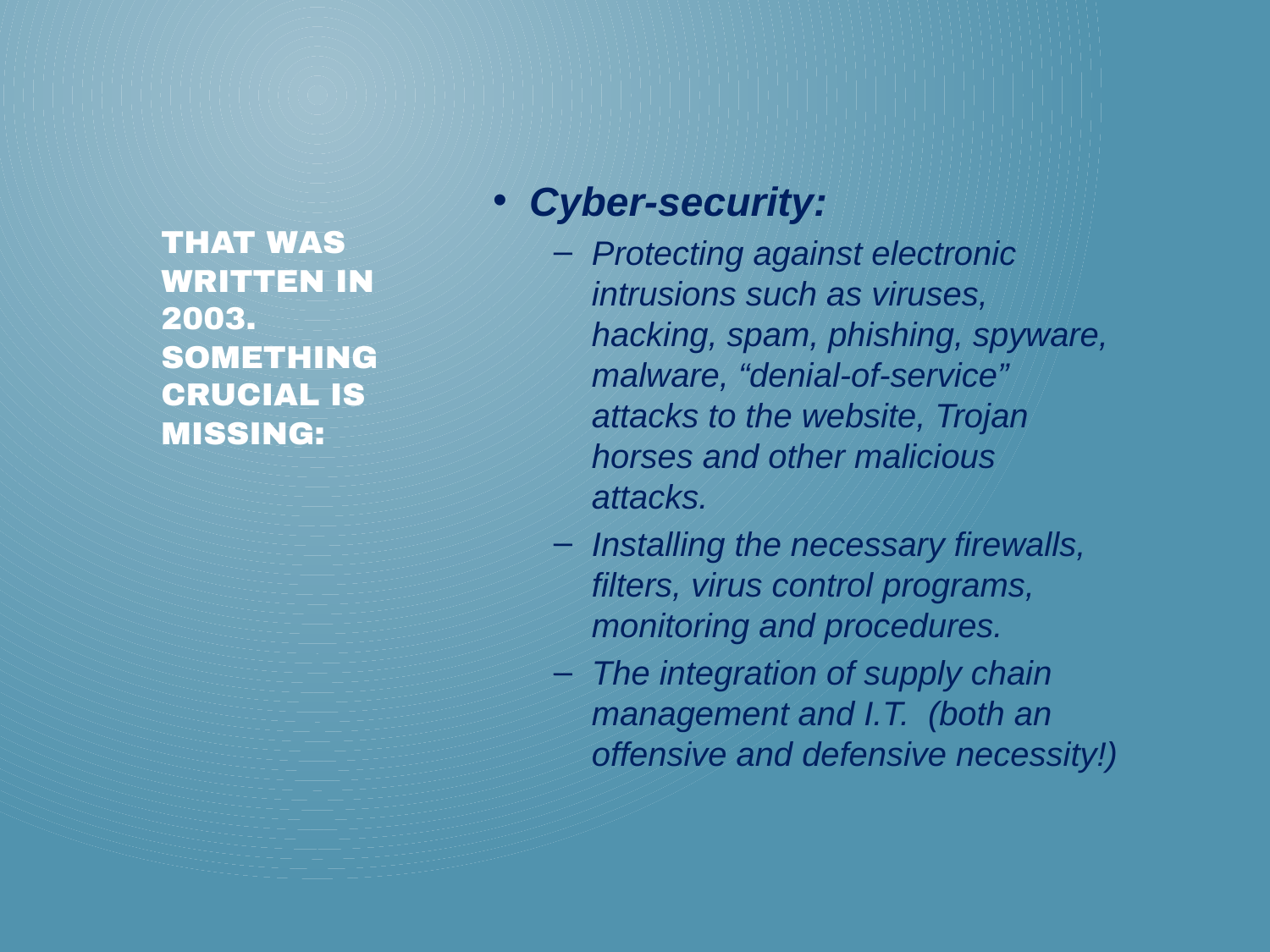

Cyber-security:
Protecting against electronic intrusions such as viruses, hacking, spam, phishing, spyware, malware, “denial-of-service” attacks to the website, Trojan horses and other malicious  attacks.
Installing the necessary firewalls, filters, virus control programs, monitoring and procedures.
The integration of supply chain management and I.T.  (both an offensive and defensive necessity!)
# That was written in 2003. something crucial is missing: